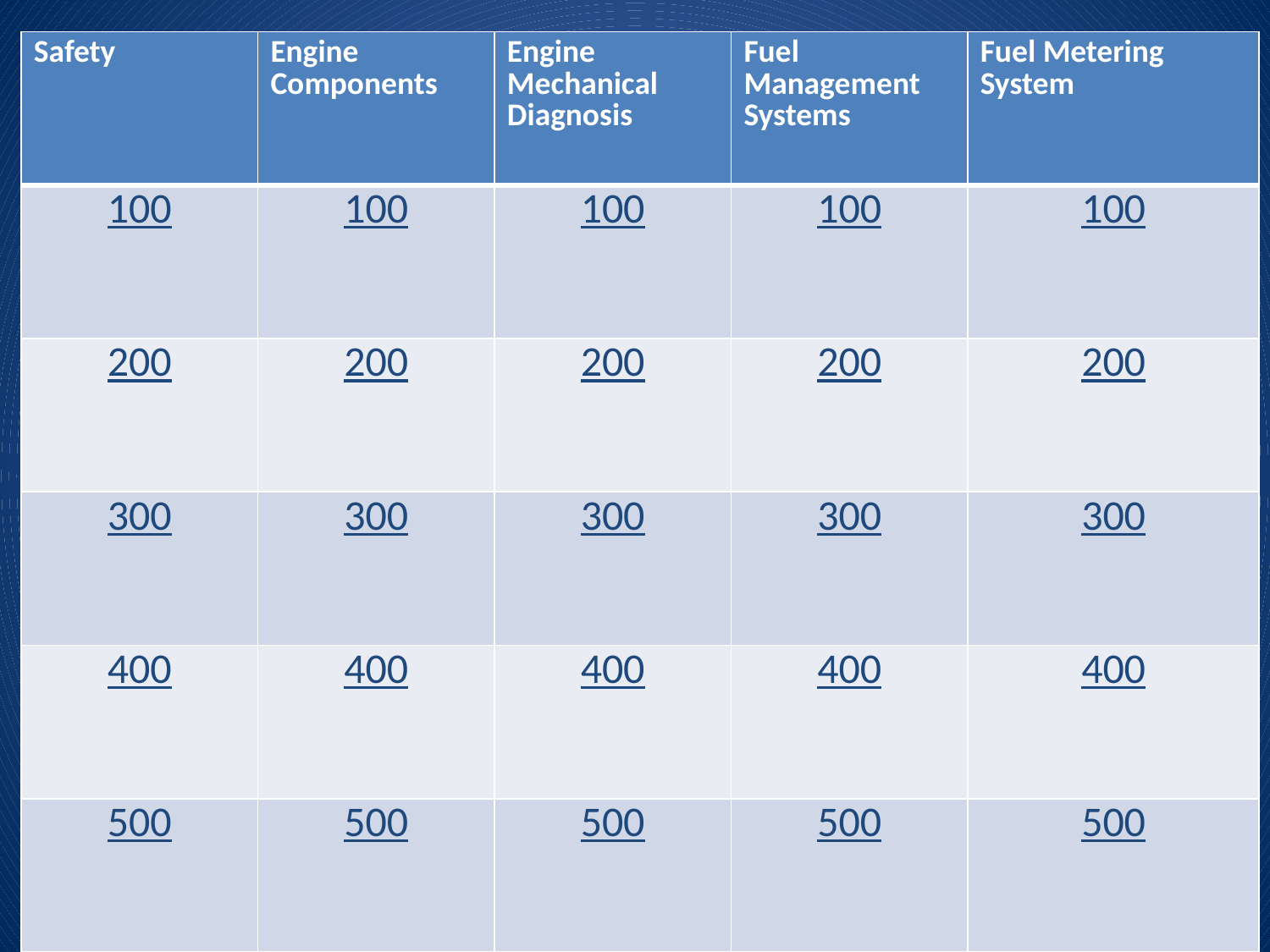

| Safety | Engine Components | Engine Mechanical Diagnosis | Fuel Management Systems | Fuel Metering System |
| --- | --- | --- | --- | --- |
| 100 | 100 | 100 | 100 | 100 |
| 200 | 200 | 200 | 200 | 200 |
| 300 | 300 | 300 | 300 | 300 |
| 400 | 400 | 400 | 400 | 400 |
| 500 | 500 | 500 | 500 | 500 |
#